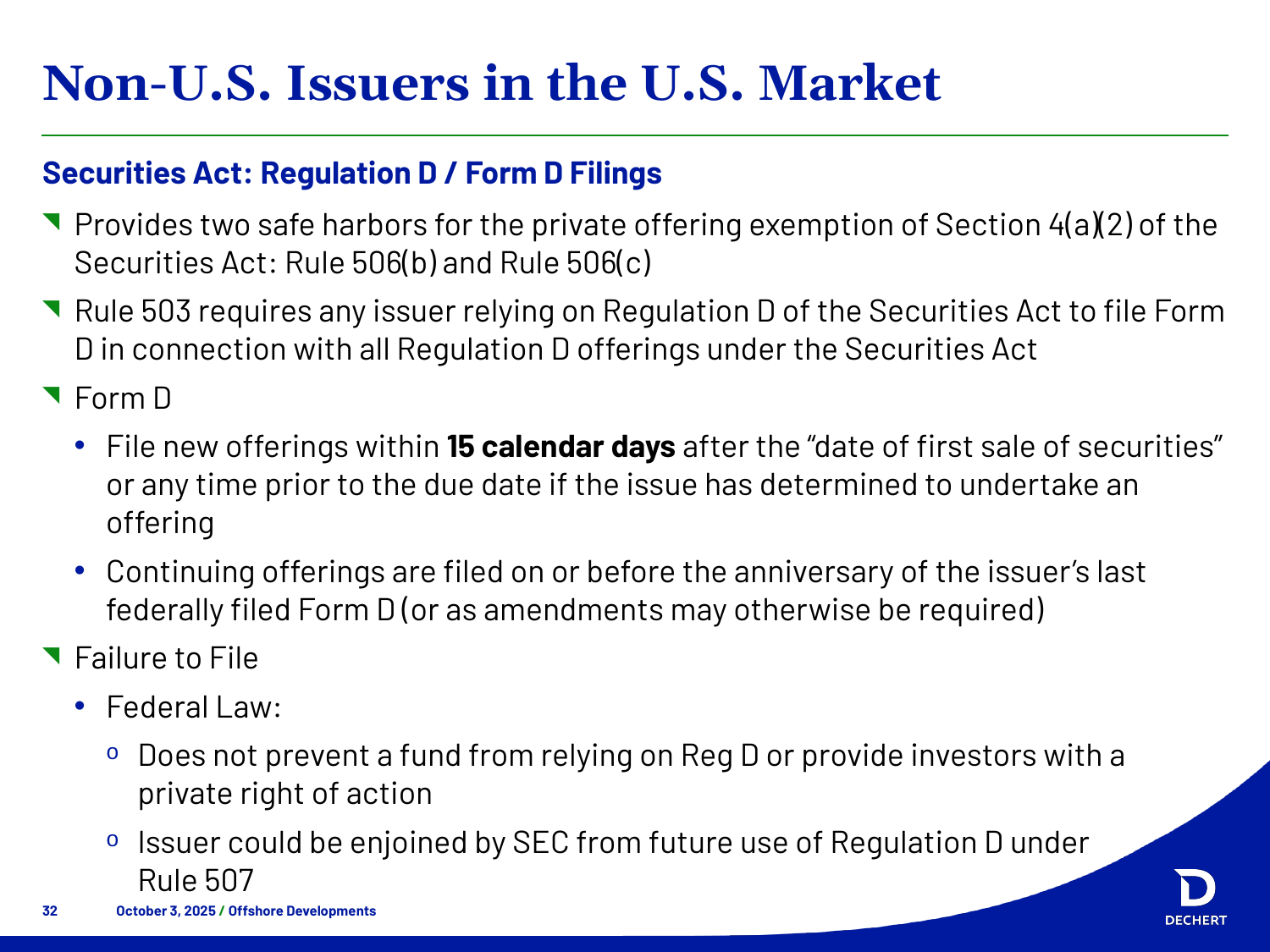

# Non-U.S. Issuers in the U.S. Market
Securities Act: Regulation D / Form D Filings
Provides two safe harbors for the private offering exemption of Section 4(a)(2) of the Securities Act: Rule 506(b) and Rule 506(c)
Rule 503 requires any issuer relying on Regulation D of the Securities Act to file Form D in connection with all Regulation D offerings under the Securities Act
Form D
File new offerings within 15 calendar days after the “date of first sale of securities” or any time prior to the due date if the issue has determined to undertake an offering
Continuing offerings are filed on or before the anniversary of the issuer’s last federally filed Form D (or as amendments may otherwise be required)
Failure to File
Federal Law:
Does not prevent a fund from relying on Reg D or provide investors with a private right of action
Issuer could be enjoined by SEC from future use of Regulation D under
Rule 507

32
32
October 3, 2025 / Offshore Developments